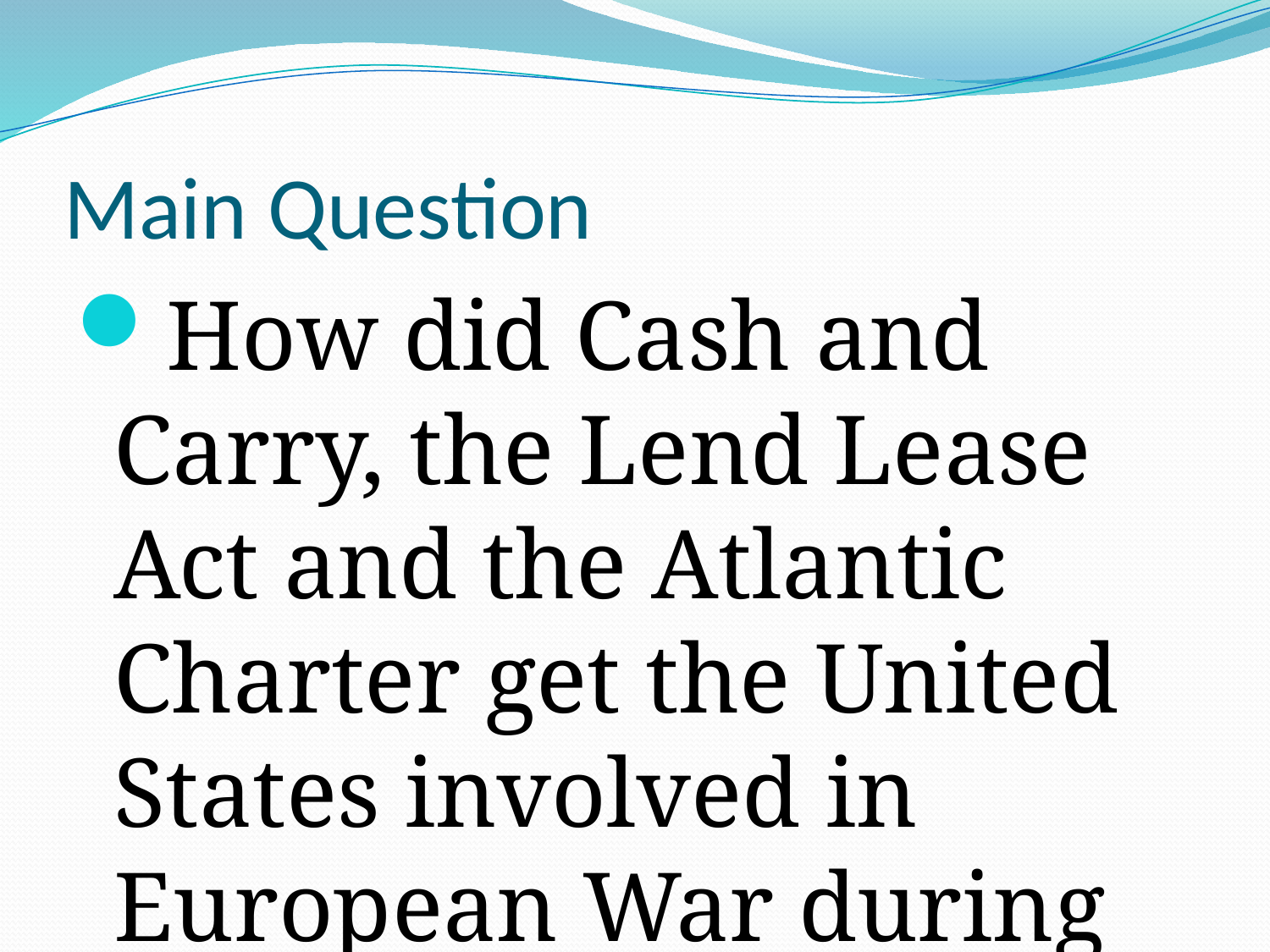

# Main Question
How did Cash and Carry, the Lend Lease Act and the Atlantic Charter get the United States involved in European War during World War II?